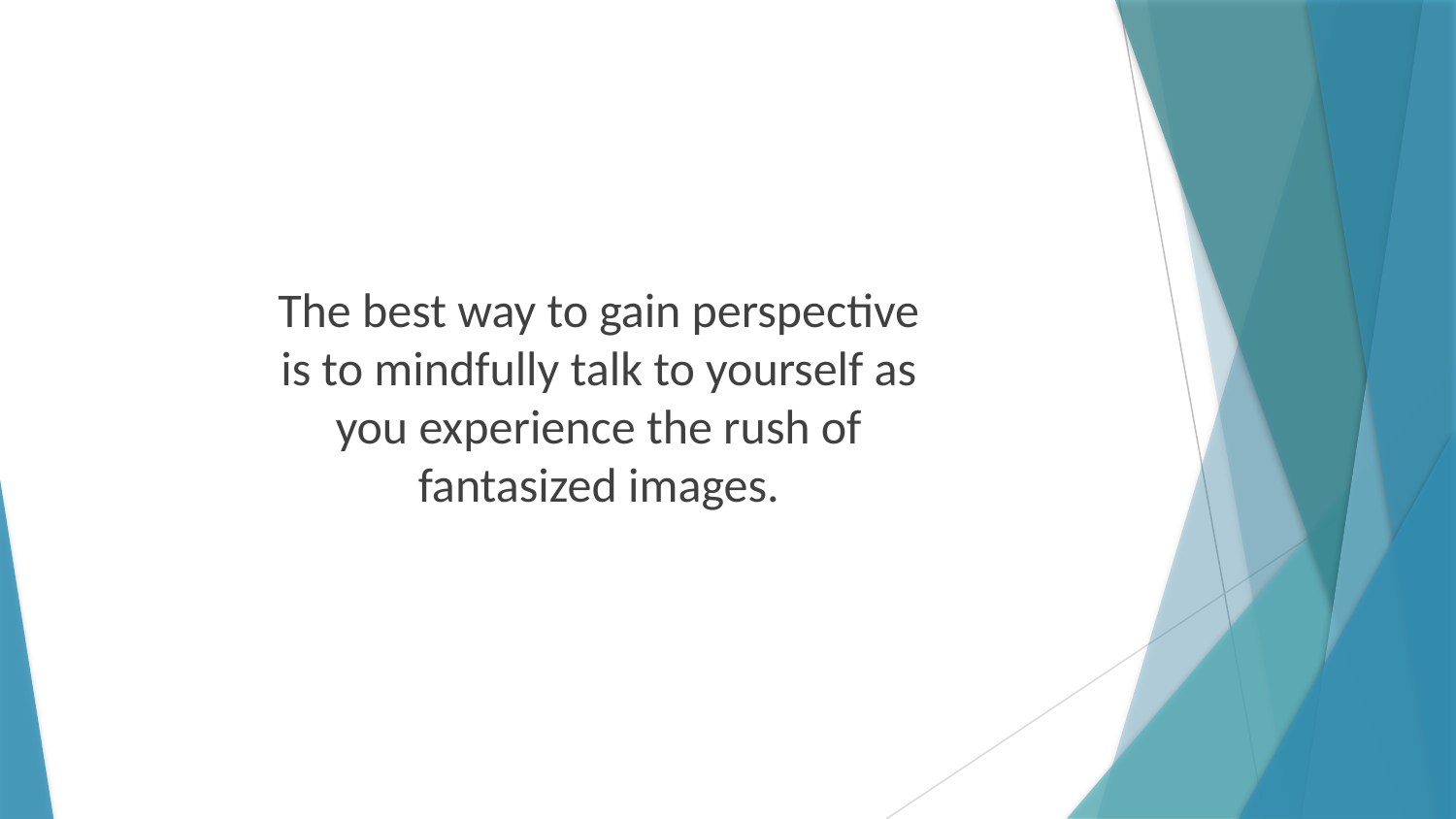

The best way to gain perspective is to mindfully talk to yourself as you experience the rush of fantasized images.